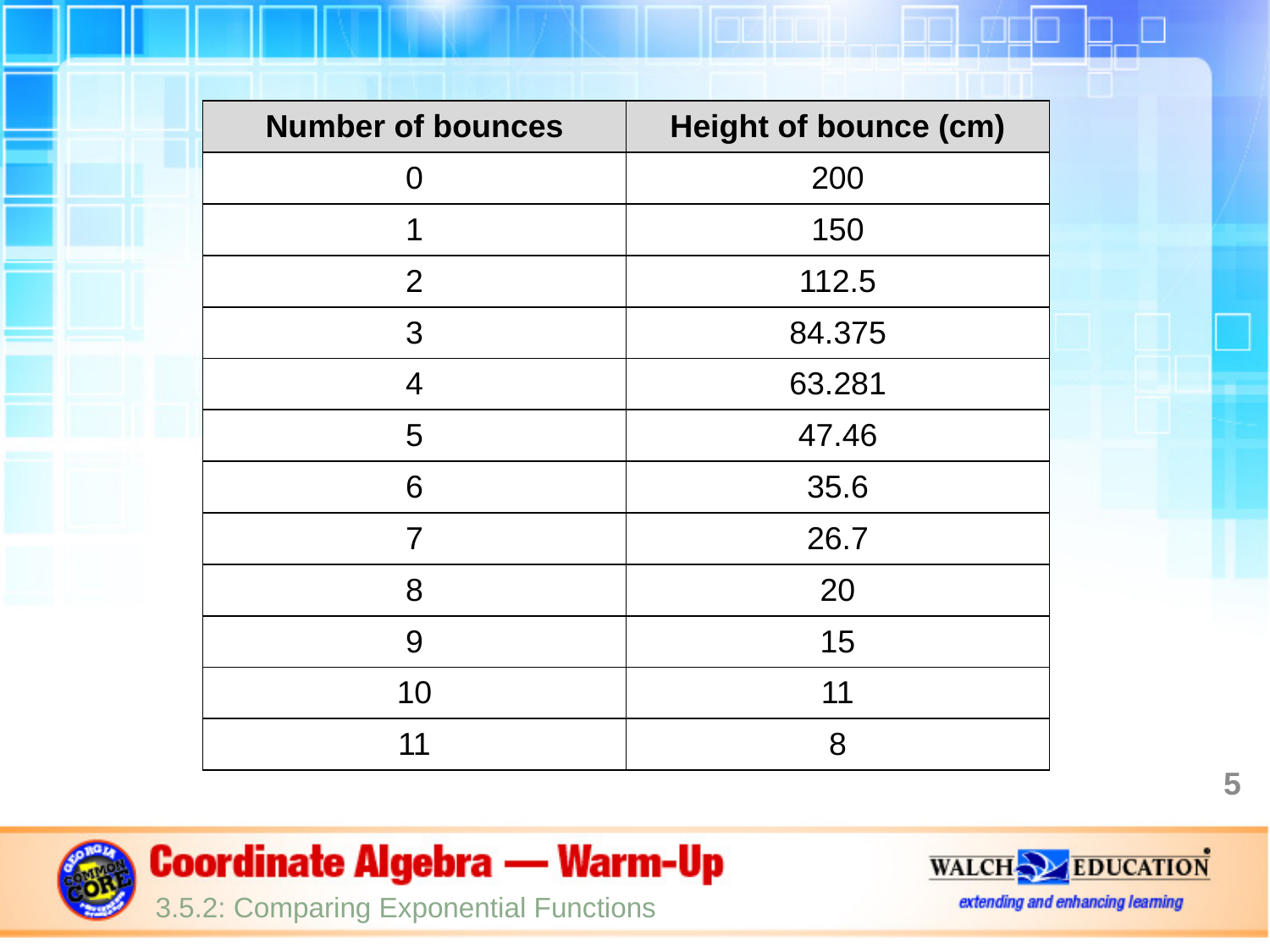

| Number of bounces | Height of bounce (cm) |
| --- | --- |
| 0 | 200 |
| 1 | 150 |
| 2 | 112.5 |
| 3 | 84.375 |
| 4 | 63.281 |
| 5 | 47.46 |
| 6 | 35.6 |
| 7 | 26.7 |
| 8 | 20 |
| 9 | 15 |
| 10 | 11 |
| 11 | 8 |
5

3.5.2: Comparing Exponential Functions